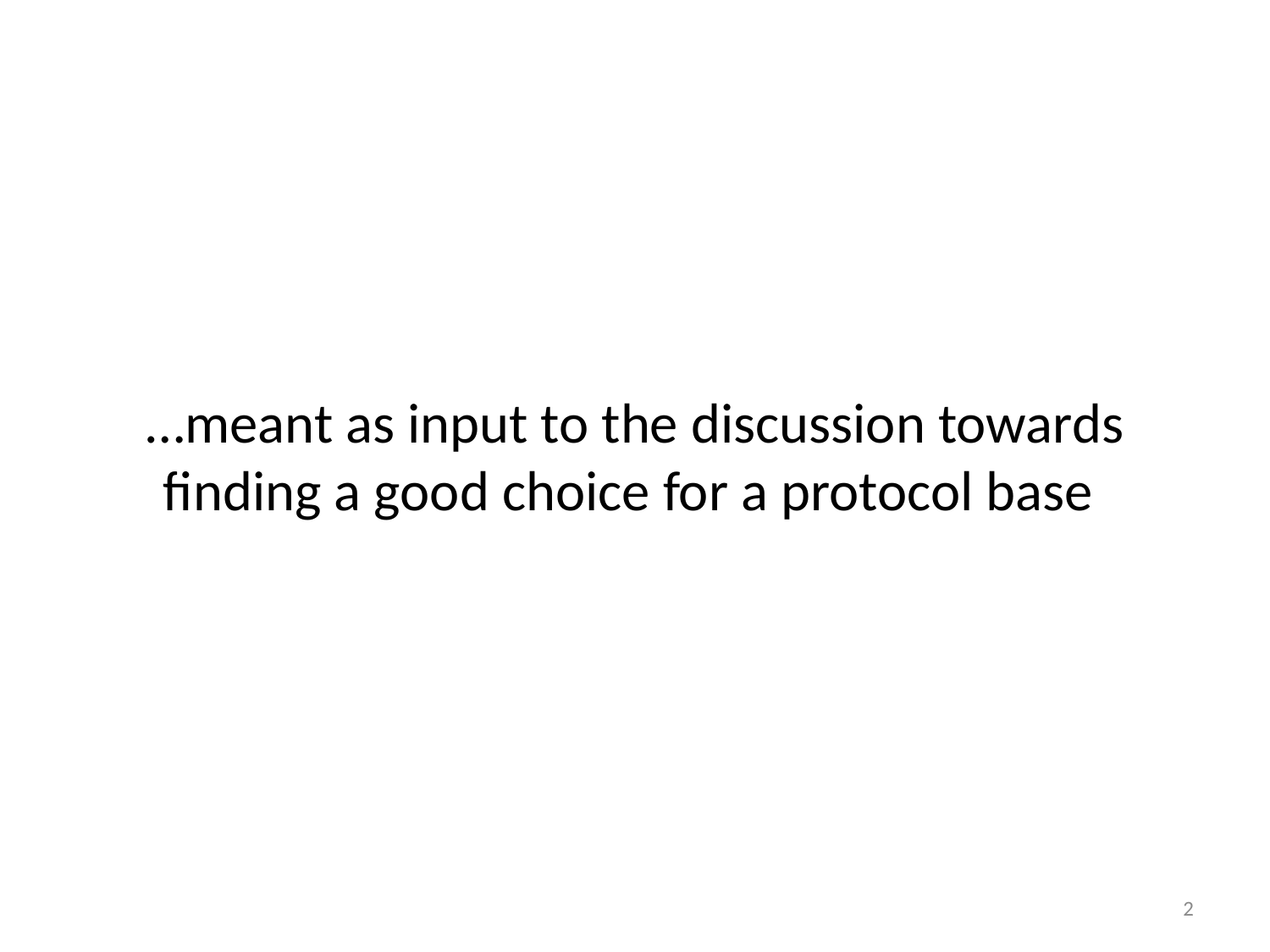

#

…meant as input to the discussion towards finding a good choice for a protocol base
2